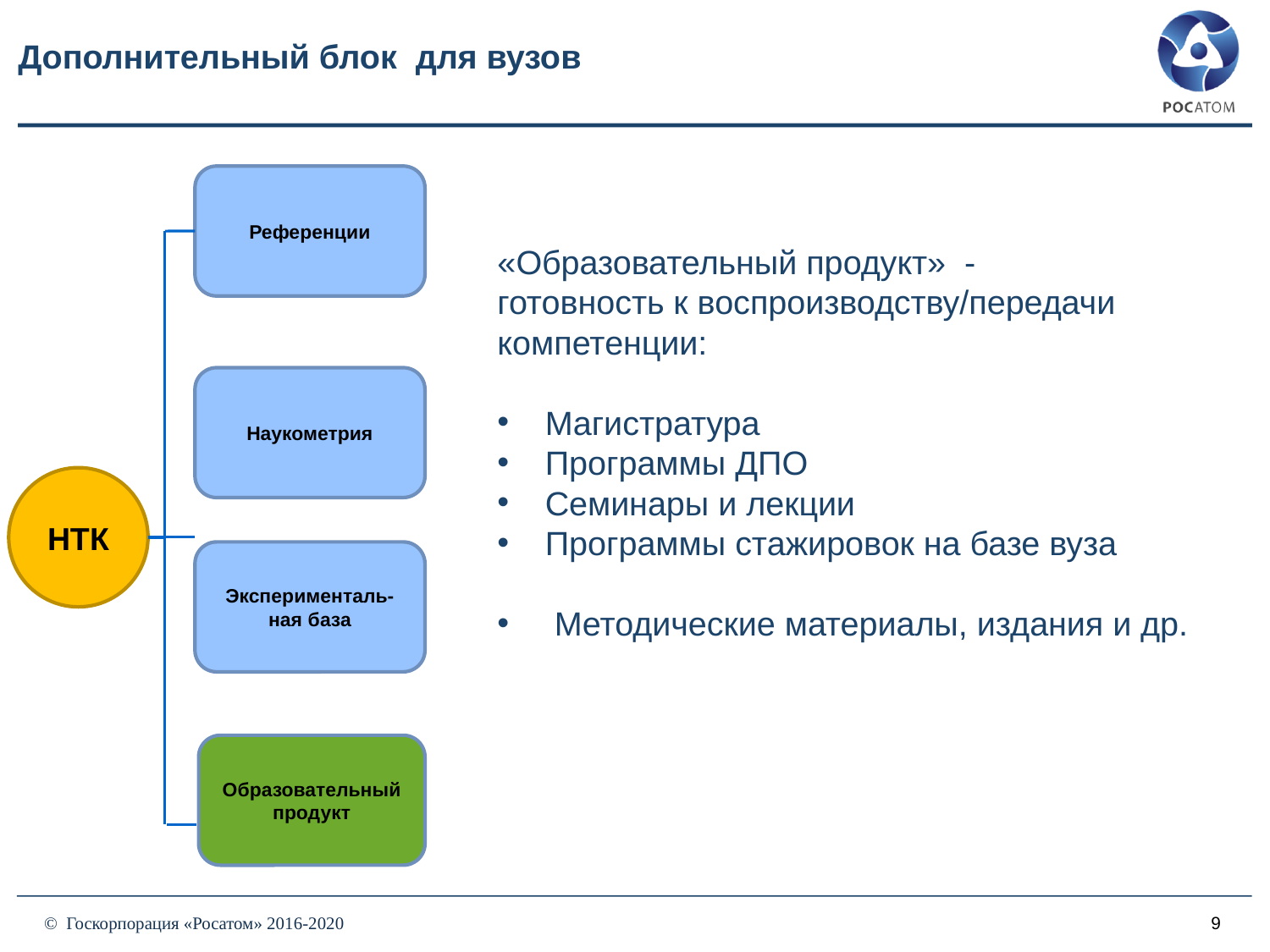

# Дополнительный блок  для вузов
Референции
«Образовательный продукт»  -
готовность к воспроизводству/передачи компетенции:

Магистратура
Программы ДПО
Семинары и лекции
Программы стажировок на базе вуза

 Методические материалы, издания и др.
Наукометрия
НТК
Эксперименталь-ная база
Образовательный продукт
©  Госкорпорация «Росатом» 2016-2020